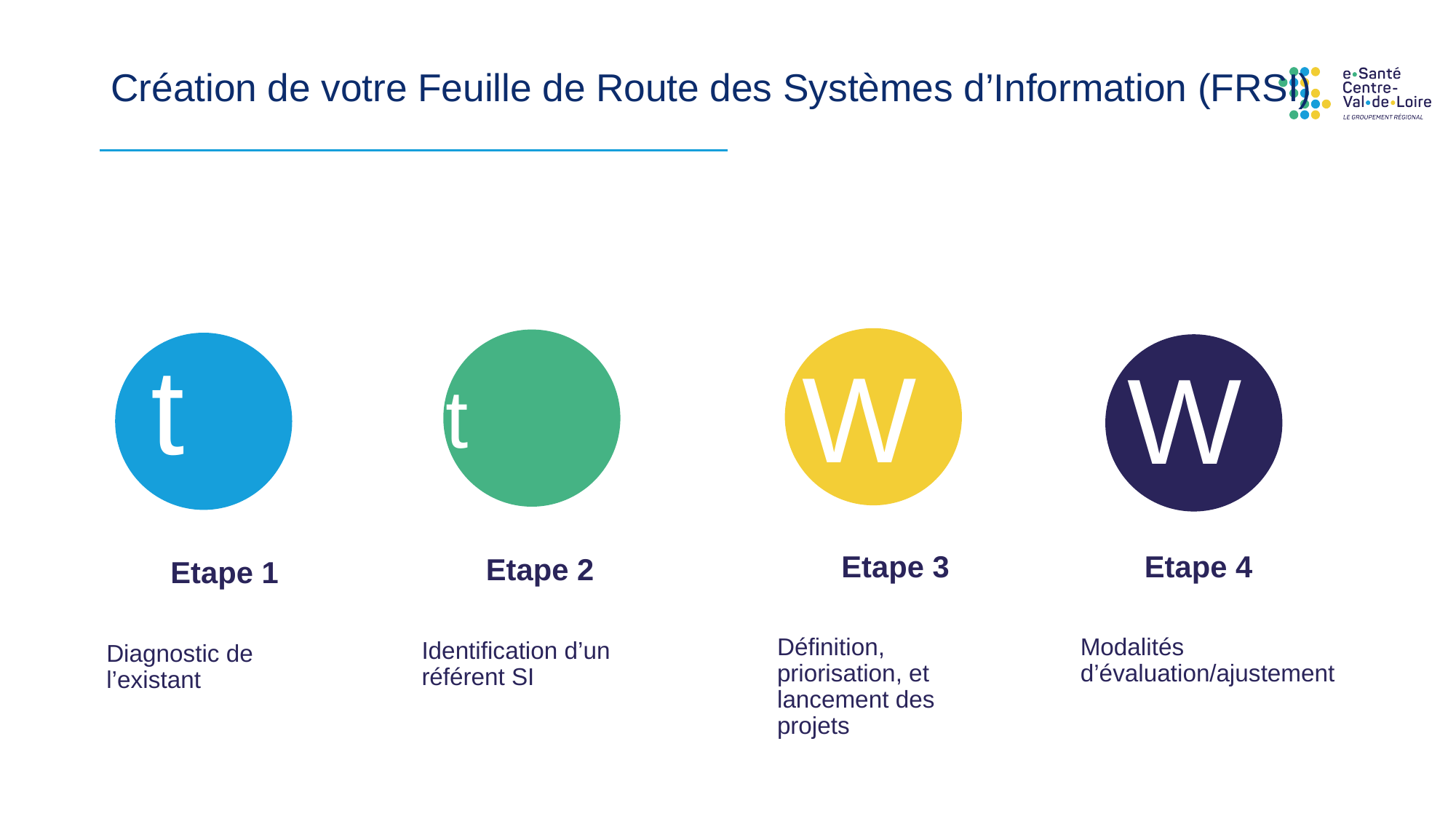

# Création de votre Feuille de Route des Systèmes d’Information (FRSI)
t

W
W
t
Etape 3
Etape 4
Etape 2
Etape 1

Définition, priorisation, et lancement des projets
Modalités d’évaluation/ajustement
Identification d’un référent SI
Diagnostic de l’existant